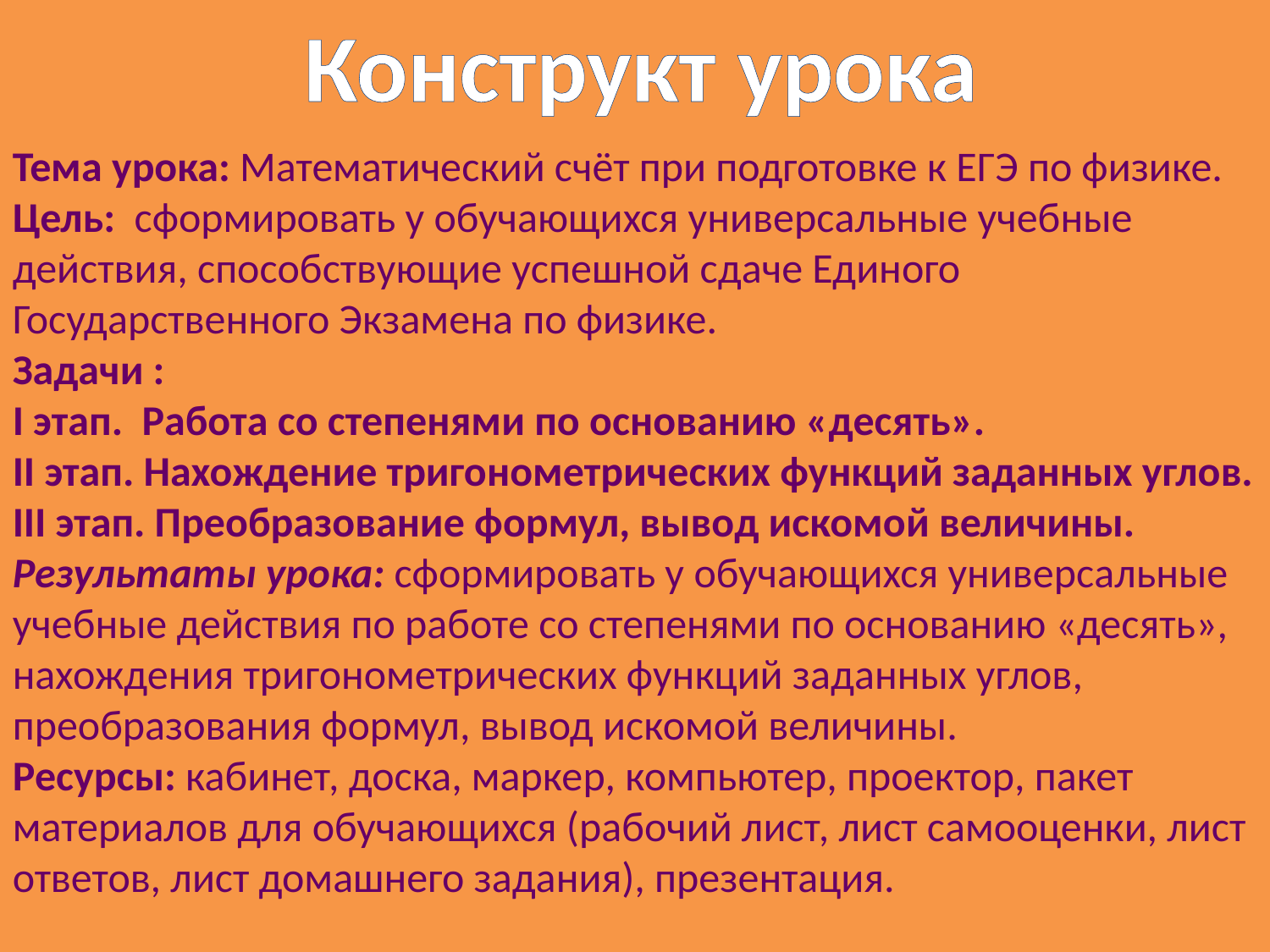

Конструкт урока

Тема урока: Математический счёт при подготовке к ЕГЭ по физике.
Цель:  сформировать у обучающихся универсальные учебные действия, способствующие успешной сдаче Единого Государственного Экзамена по физике.
Задачи :
I этап.  Работа со степенями по основанию «десять».
II этап. Нахождение тригонометрических функций заданных углов.
III этап. Преобразование формул, вывод искомой величины.
Результаты урока: сформировать у обучающихся универсальные учебные действия по работе со степенями по основанию «десять», нахождения тригонометрических функций заданных углов, преобразования формул, вывод искомой величины.
Ресурсы: кабинет, доска, маркер, компьютер, проектор, пакет материалов для обучающихся (рабочий лист, лист самооценки, лист ответов, лист домашнего задания), презентация.
#